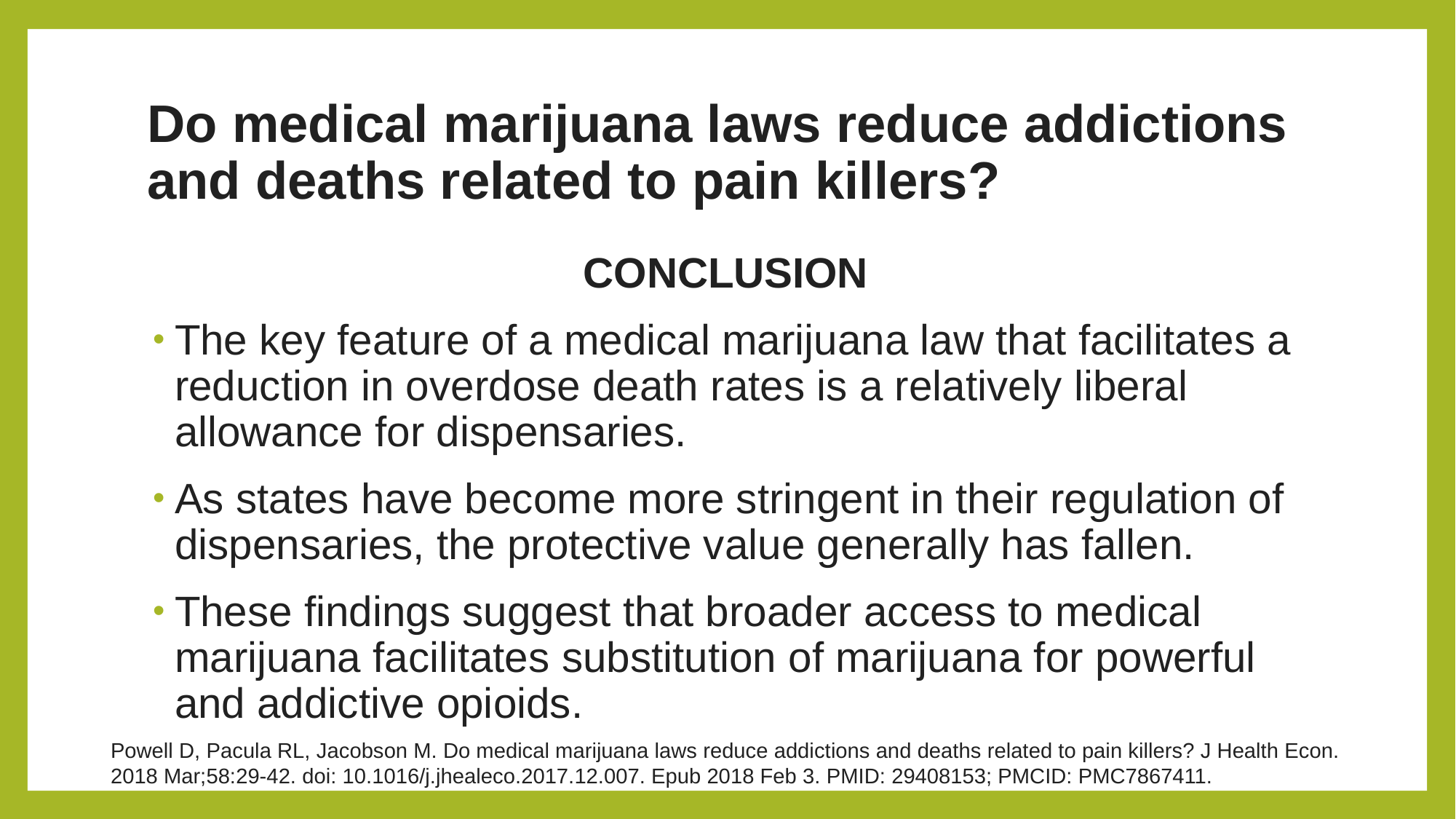

# Do medical marijuana laws reduce addictions and deaths related to pain killers?
CONCLUSION
The key feature of a medical marijuana law that facilitates a reduction in overdose death rates is a relatively liberal allowance for dispensaries.
As states have become more stringent in their regulation of dispensaries, the protective value generally has fallen.
These findings suggest that broader access to medical marijuana facilitates substitution of marijuana for powerful and addictive opioids.
Powell D, Pacula RL, Jacobson M. Do medical marijuana laws reduce addictions and deaths related to pain killers? J Health Econ. 2018 Mar;58:29-42. doi: 10.1016/j.jhealeco.2017.12.007. Epub 2018 Feb 3. PMID: 29408153; PMCID: PMC7867411.